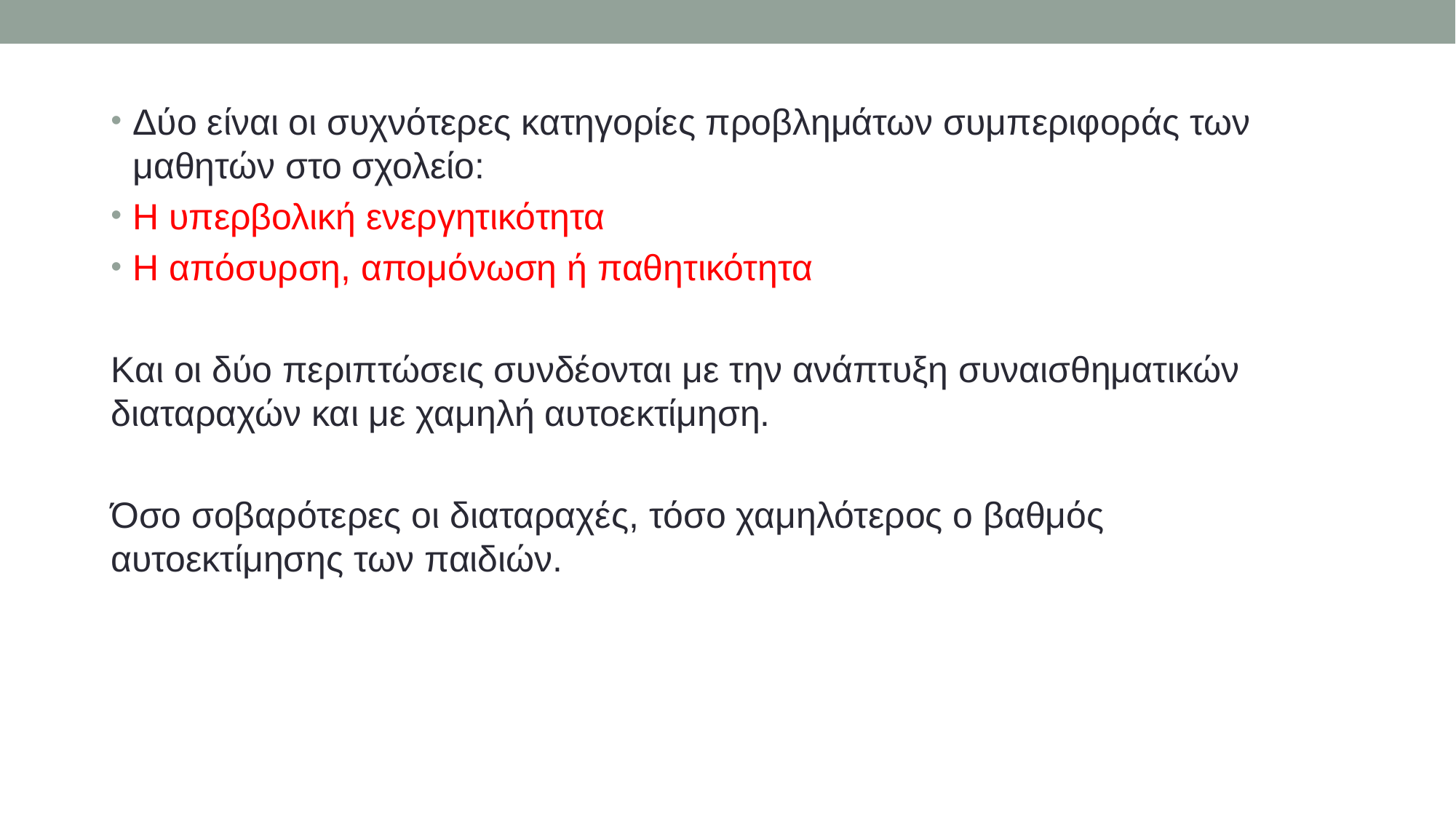

Δύο είναι οι συχνότερες κατηγορίες προβλημάτων συμπεριφοράς των μαθητών στο σχολείο:
Η υπερβολική ενεργητικότητα
Η απόσυρση, απομόνωση ή παθητικότητα

Και οι δύο περιπτώσεις συνδέονται με την ανάπτυξη συναισθηματικών διαταραχών και με χαμηλή αυτοεκτίμηση.

Όσο σοβαρότερες οι διαταραχές, τόσο χαμηλότερος ο βαθμός αυτοεκτίμησης των παιδιών.